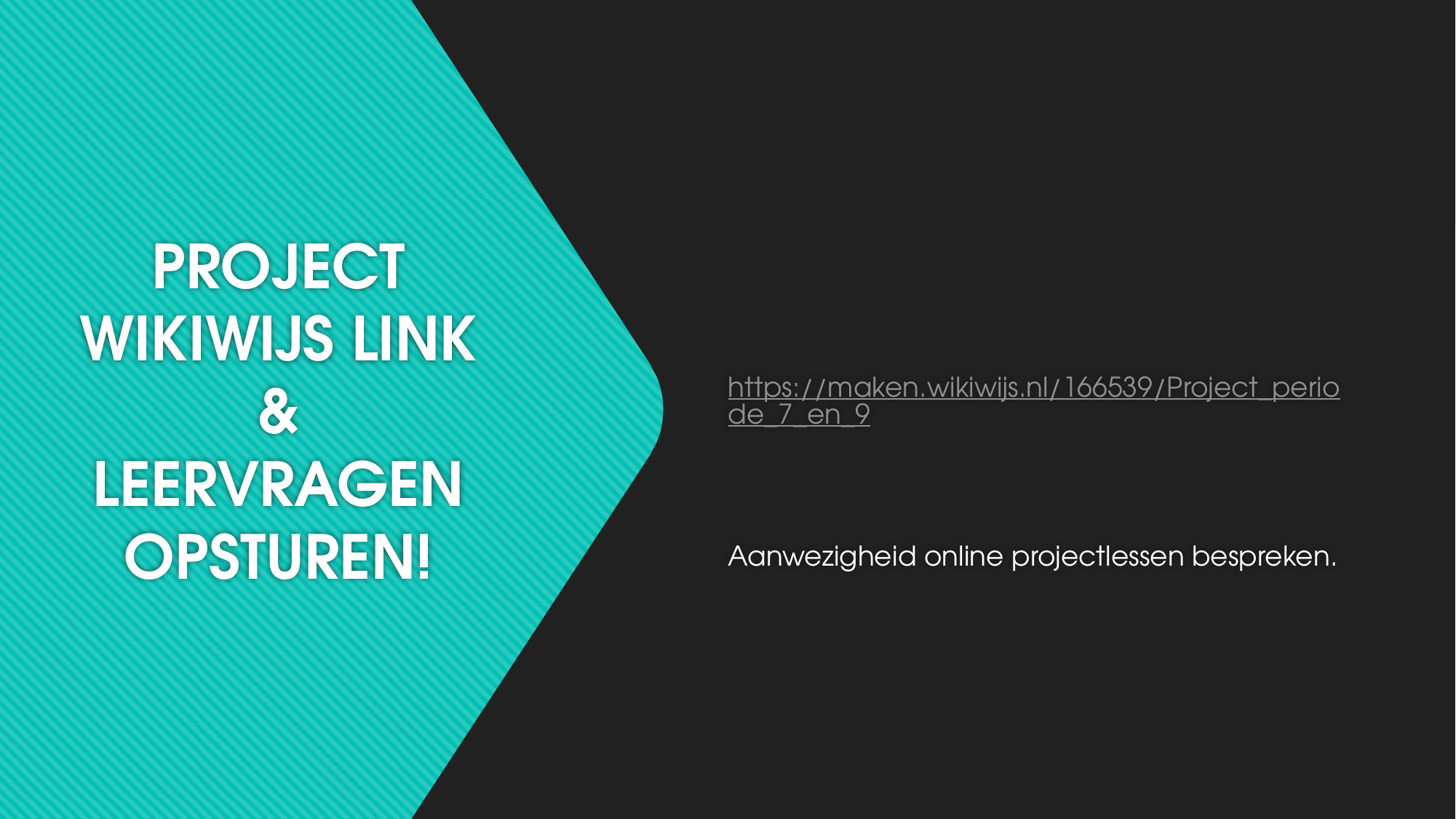

https://maken.wikiwijs.nl/166539/Project_periode_7_en_9

Aanwezigheid online projectlessen bespreken.

# PROJECT WIKIWIJS LINK & LEERVRAGEN OPSTUREN!